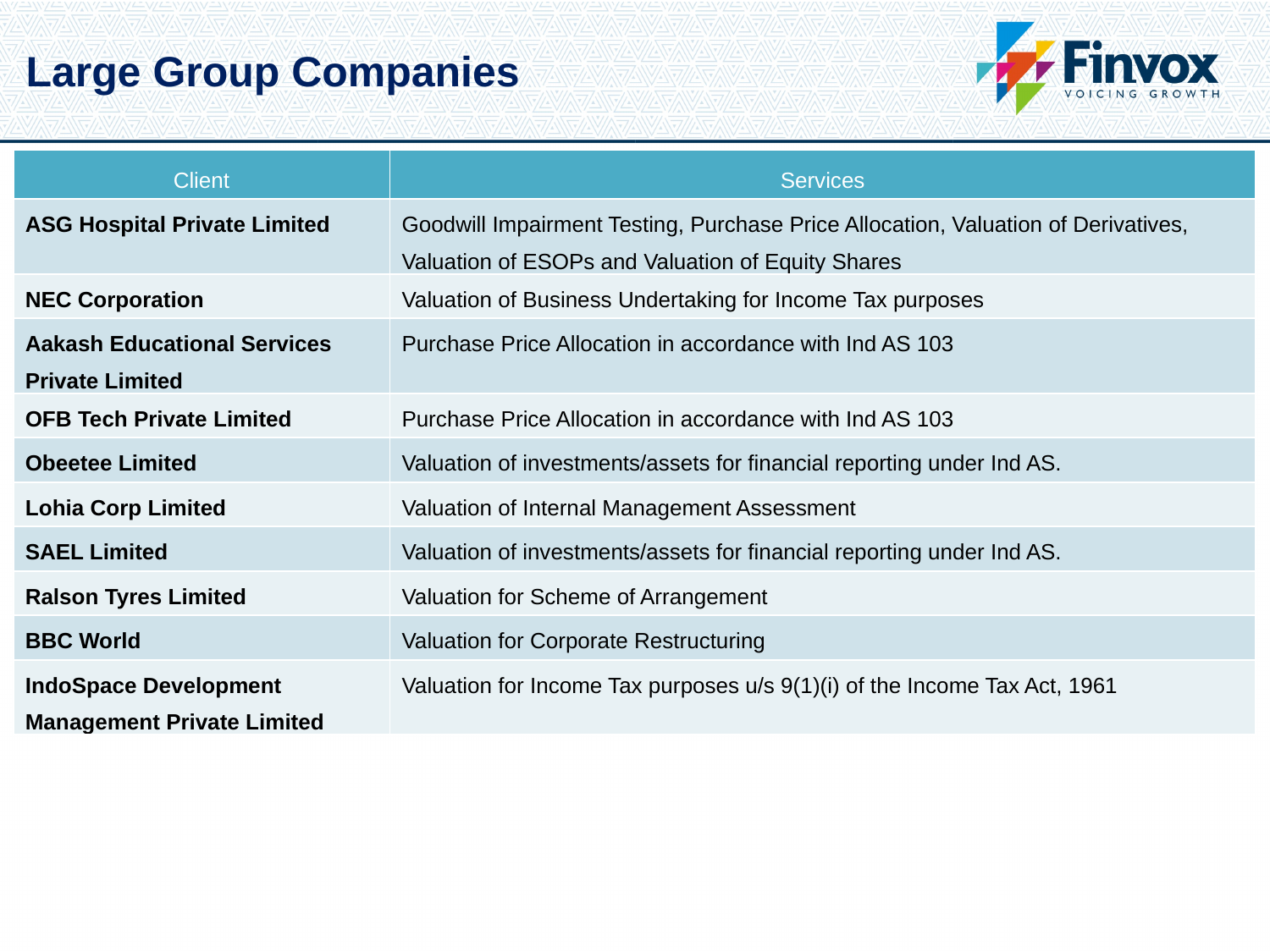

# Large Group Companies
| Client | Services |
| --- | --- |
| ASG Hospital Private Limited | Goodwill Impairment Testing, Purchase Price Allocation, Valuation of Derivatives, Valuation of ESOPs and Valuation of Equity Shares |
| NEC Corporation | Valuation of Business Undertaking for Income Tax purposes |
| Aakash Educational Services Private Limited | Purchase Price Allocation in accordance with Ind AS 103 |
| OFB Tech Private Limited | Purchase Price Allocation in accordance with Ind AS 103 |
| Obeetee Limited | Valuation of investments/assets for financial reporting under Ind AS. |
| Lohia Corp Limited | Valuation of Internal Management Assessment |
| SAEL Limited | Valuation of investments/assets for financial reporting under Ind AS. |
| Ralson Tyres Limited | Valuation for Scheme of Arrangement |
| BBC World | Valuation for Corporate Restructuring |
| IndoSpace Development Management Private Limited | Valuation for Income Tax purposes u/s 9(1)(i) of the Income Tax Act, 1961 |